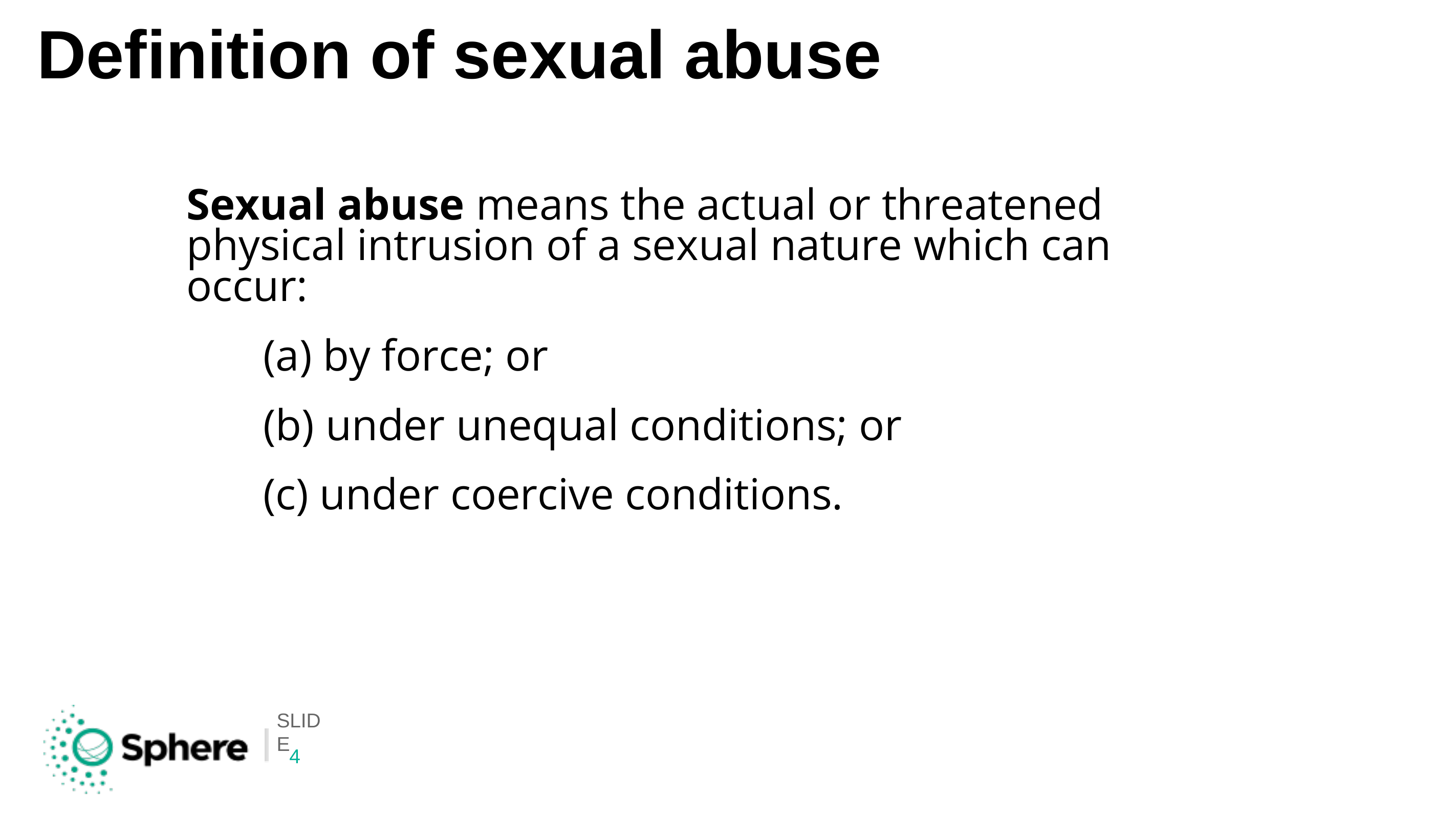

# Definition of sexual abuse
Sexual abuse means the actual or threatened physical intrusion of a sexual nature which can occur:
	(a) by force; or
	(b) under unequal conditions; or
	(c) under coercive conditions.
4